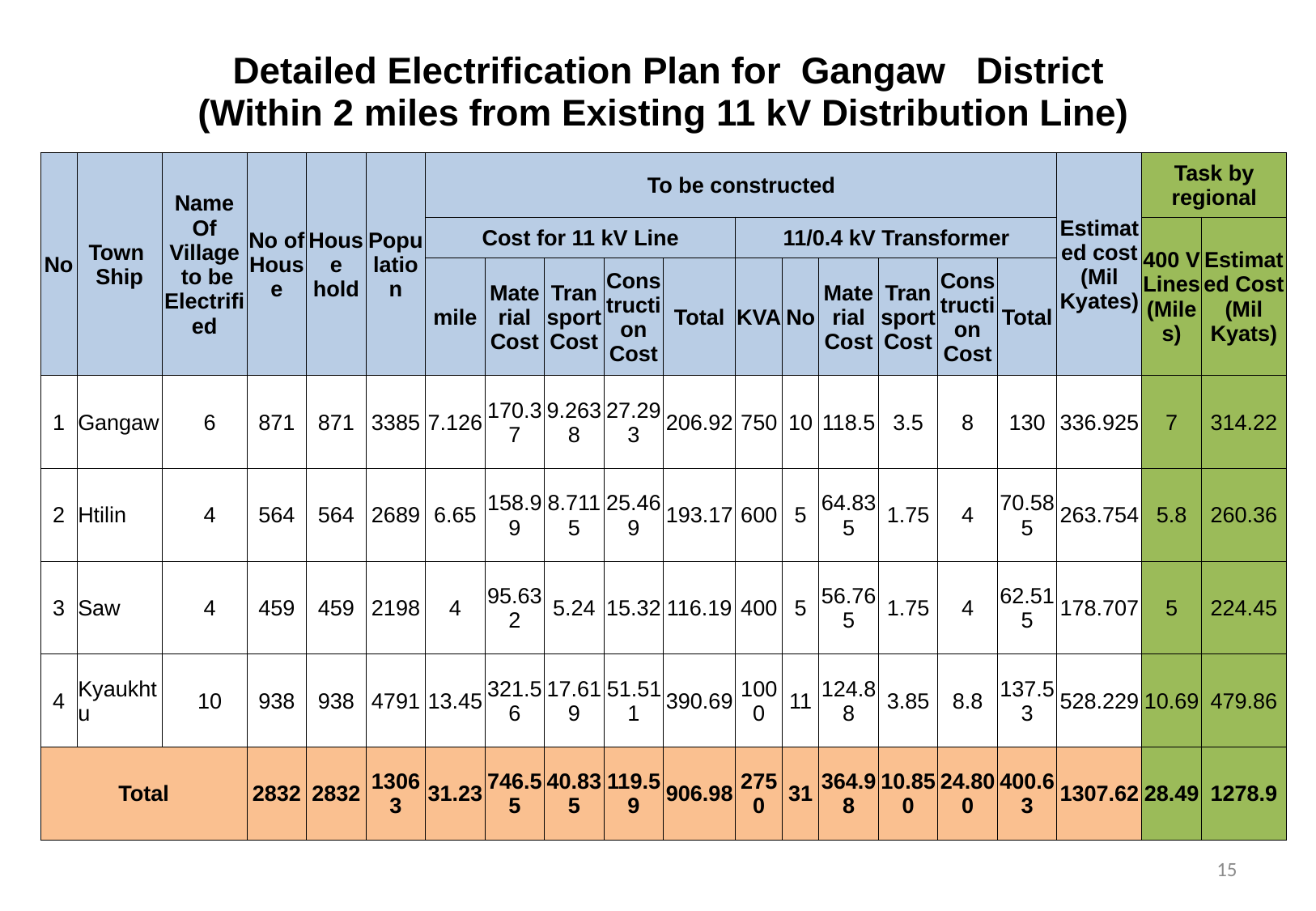

| Detailed Electrification Plan for Gangaw District (Within 2 miles from Existing 11 kV Distribution Line) |  |  |  |  |  |  |  |  |  |  |  |  |  |  |  |  |  |  |  |
| --- | --- | --- | --- | --- | --- | --- | --- | --- | --- | --- | --- | --- | --- | --- | --- | --- | --- | --- | --- |
| No | Town Ship | Name Of Village to be Electrified | No of House | House hold | Popu lation | To be constructed |  |  |  |  |  |  |  |  |  |  | Estimated cost (Mil Kyates) | Task by regional |  |
|  |  |  |  |  |  | Cost for 11 kV Line |  |  |  |  | 11/0.4 kV Transformer |  |  |  |  |  |  | 400 V Lines (Miles) | Estimated Cost (Mil Kyats) |
|  |  |  |  |  |  | mile | Material Cost | Tran sport Cost | Construction Cost | Total | KVA | No | Material Cost | Tran sport Cost | Construction Cost | Total |  |  |  |
| 1 | Gangaw | 6 | 871 | 871 | 3385 | 7.126 | 170.37 | 9.2638 | 27.293 | 206.92 | 750 | 10 | 118.5 | 3.5 | 8 | 130 | 336.925 | 7 | 314.22 |
| 2 | Htilin | 4 | 564 | 564 | 2689 | 6.65 | 158.99 | 8.7115 | 25.469 | 193.17 | 600 | 5 | 64.835 | 1.75 | 4 | 70.585 | 263.754 | 5.8 | 260.36 |
| 3 | Saw | 4 | 459 | 459 | 2198 | 4 | 95.632 | 5.24 | 15.32 | 116.19 | 400 | 5 | 56.765 | 1.75 | 4 | 62.515 | 178.707 | 5 | 224.45 |
| 4 | Kyaukhtu | 10 | 938 | 938 | 4791 | 13.45 | 321.56 | 17.619 | 51.511 | 390.69 | 1000 | 11 | 124.88 | 3.85 | 8.8 | 137.53 | 528.229 | 10.69 | 479.86 |
| Total |  |  | 2832 | 2832 | 13063 | 31.23 | 746.55 | 40.835 | 119.59 | 906.98 | 2750 | 31 | 364.98 | 10.850 | 24.800 | 400.63 | 1307.62 | 28.49 | 1278.9 |
15